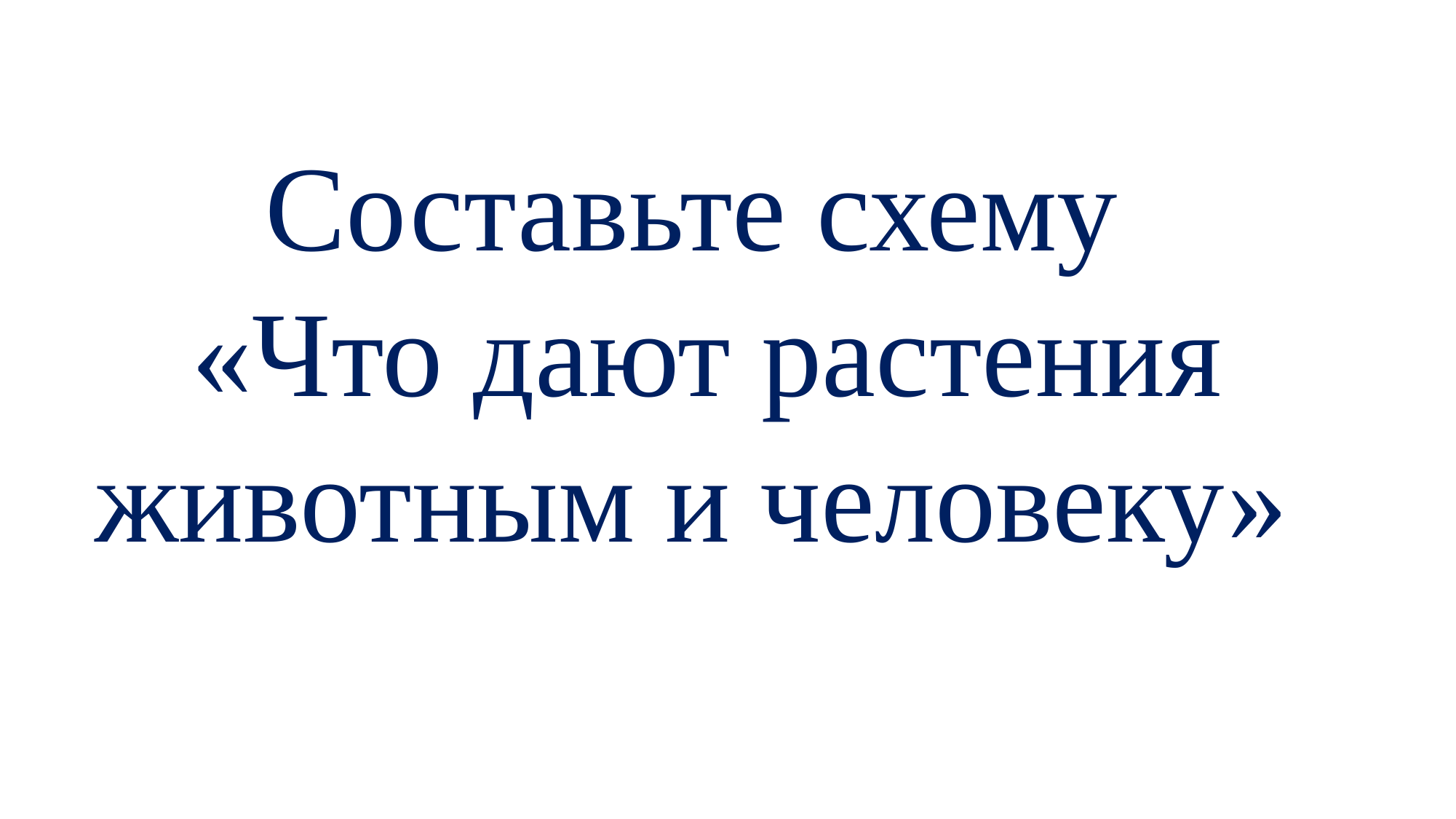

Составьте схему
«Что дают растения животным и человеку»